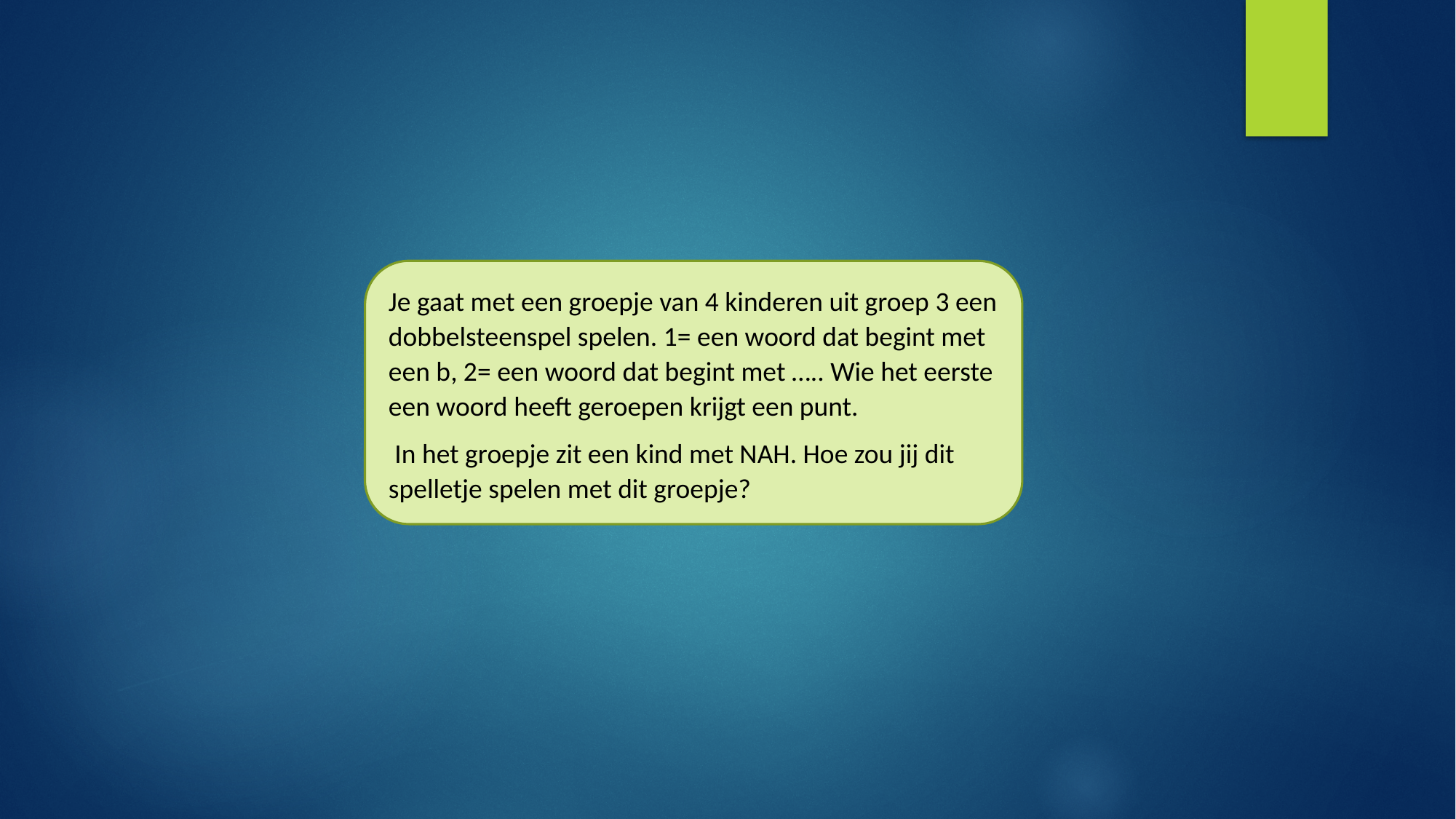

Je gaat met een groepje van 4 kinderen uit groep 3 een dobbelsteenspel spelen. 1= een woord dat begint met een b, 2= een woord dat begint met ….. Wie het eerste een woord heeft geroepen krijgt een punt.
 In het groepje zit een kind met NAH. Hoe zou jij dit spelletje spelen met dit groepje?